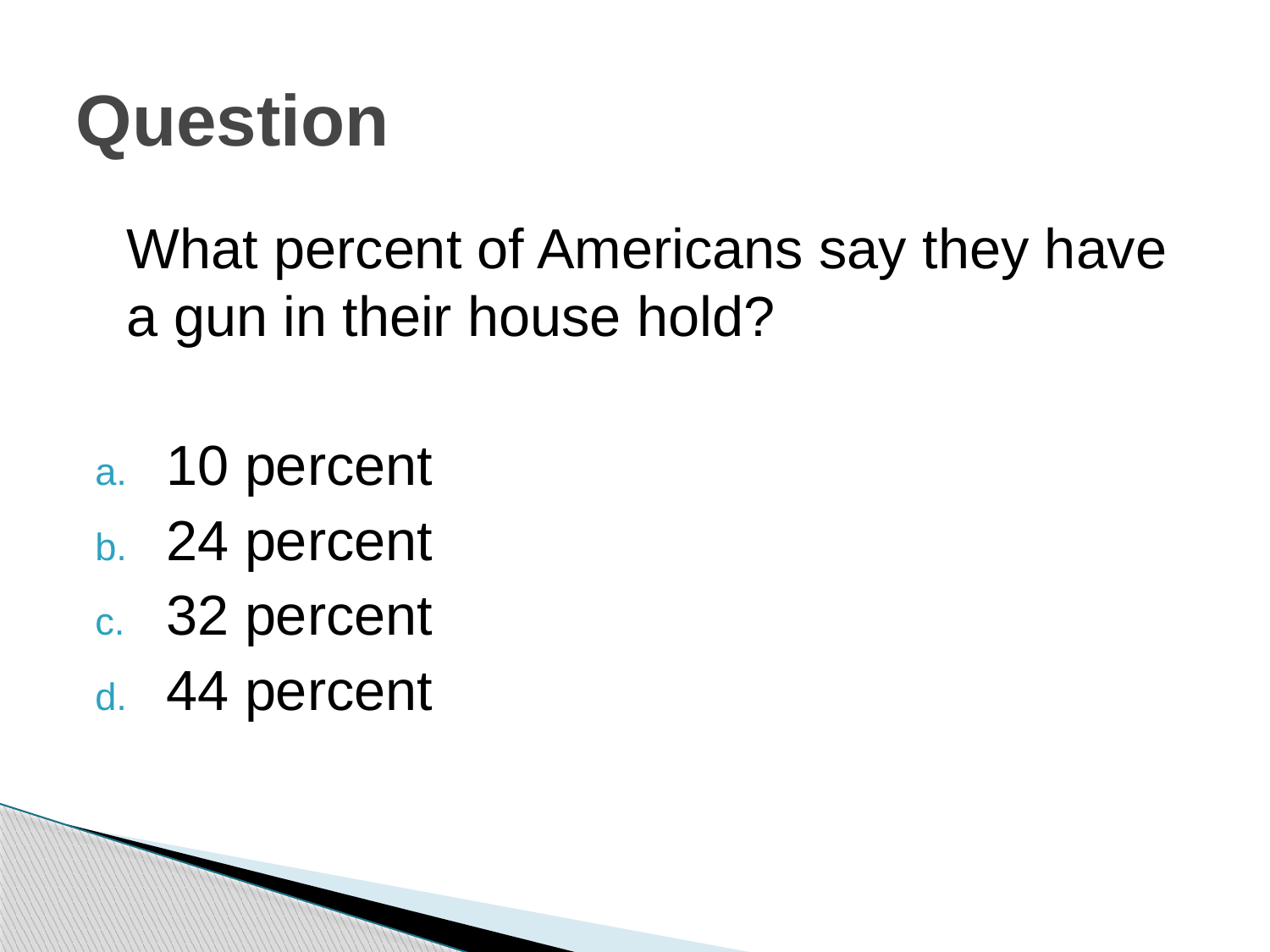

# Question
	What percent of Americans say they have a gun in their house hold?

10 percent
24 percent
32 percent
44 percent